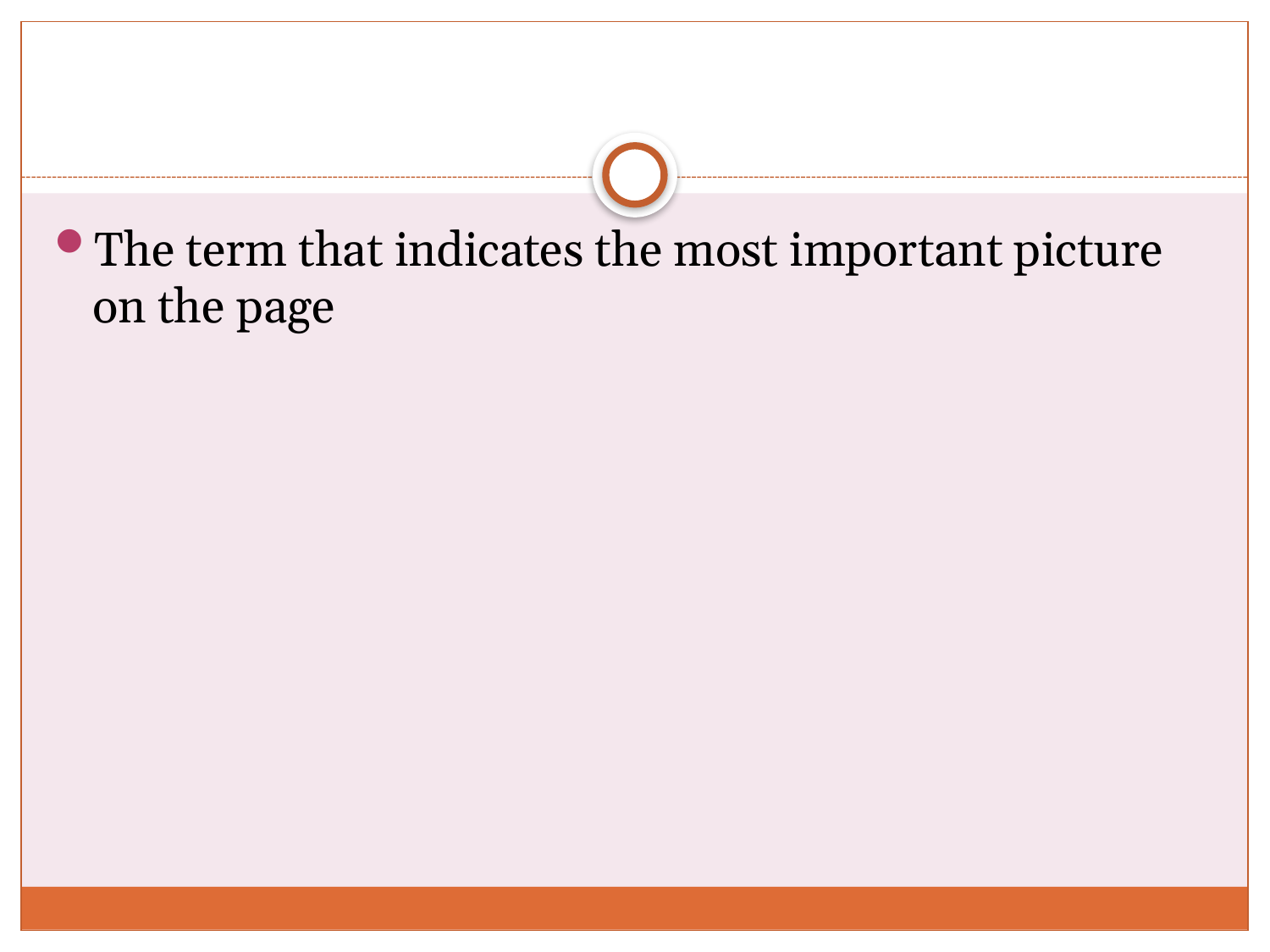

#
The term that indicates the most important picture on the page